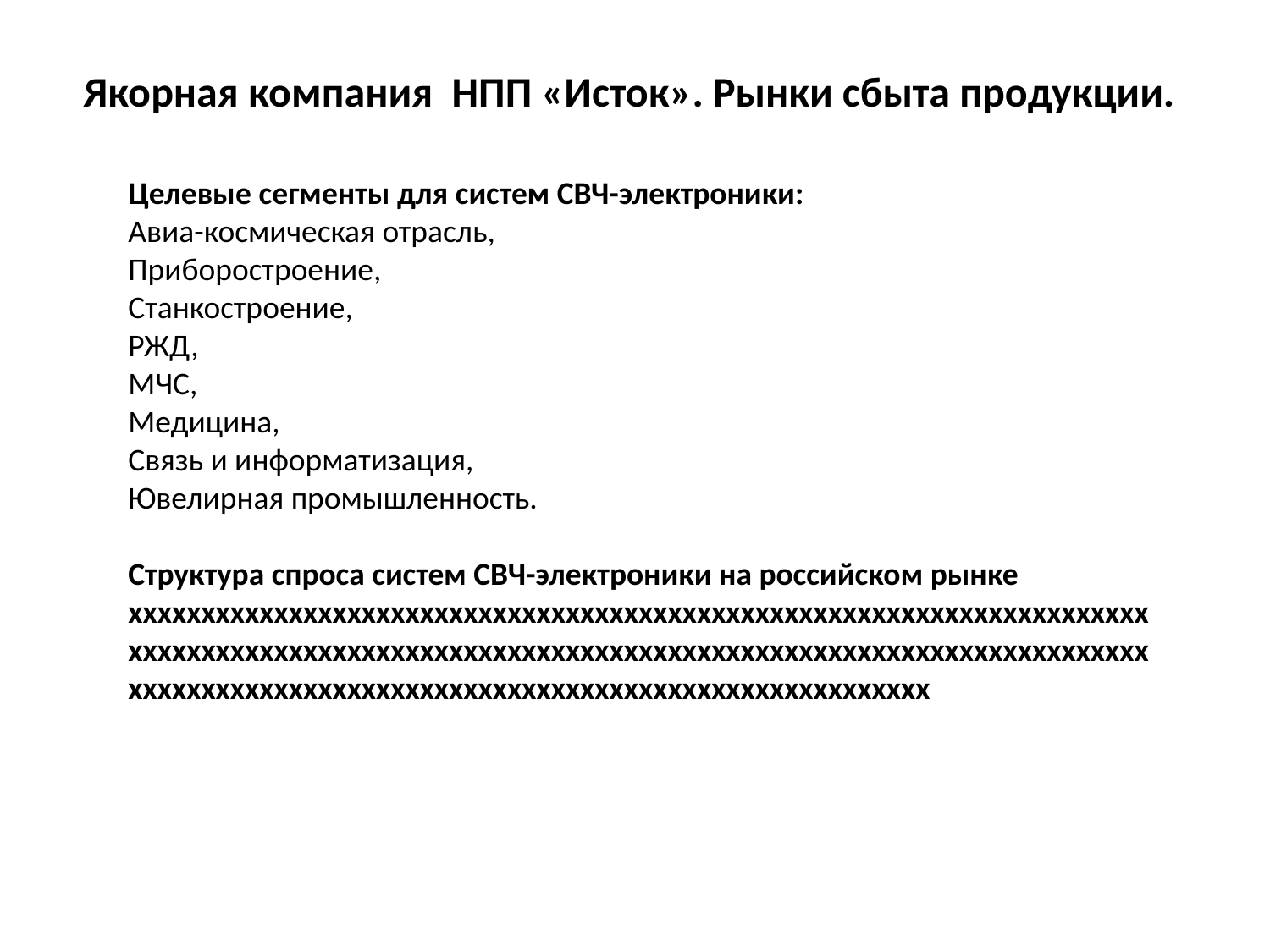

Якорная компания  НПП «Исток». Рынки сбыта продукции.
Целевые сегменты для систем СВЧ-электроники:
Авиа-космическая отрасль,
Приборостроение,
Станкостроение,
РЖД,
МЧС,
Медицина,
Связь и информатизация,
Ювелирная промышленность.

Структура спроса систем СВЧ-электроники на российском рынке
ххххххххххххххххххххххххххххххххххххххххххххххххххххххххххххххххххххххххххххххххххххххххххххххххххххххххххххххххххххххххххххххххххххххххххххххххххххххххххххххххххххххххххххххххххххххххххххххххххх